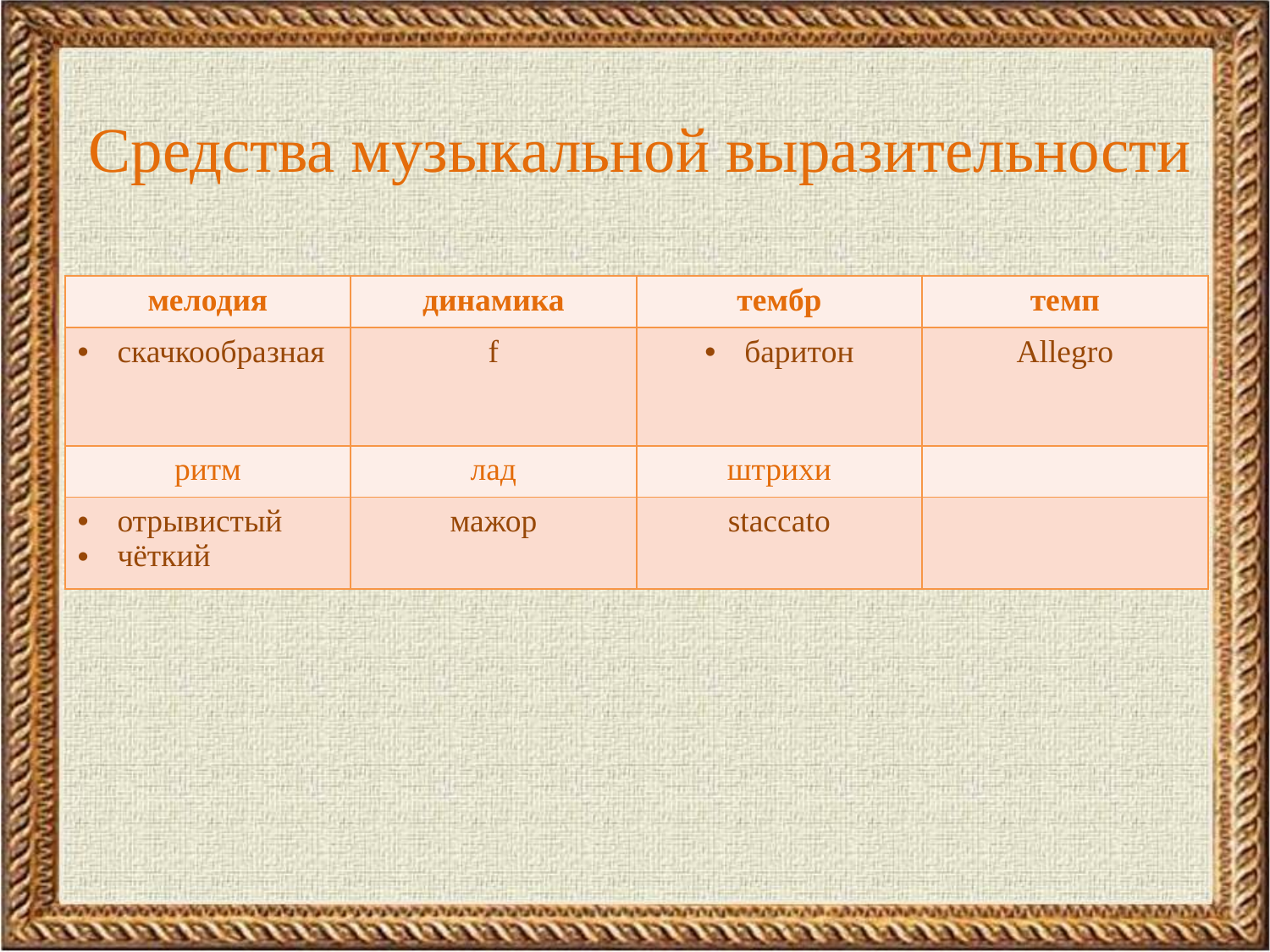

# Средства музыкальной выразительности
| мелодия | динамика | тембр | темп |
| --- | --- | --- | --- |
| скачкообразная | f | баритон | Allegro |
| ритм | лад | штрихи |  |
| отрывистый чёткий | мажор | staccato |  |